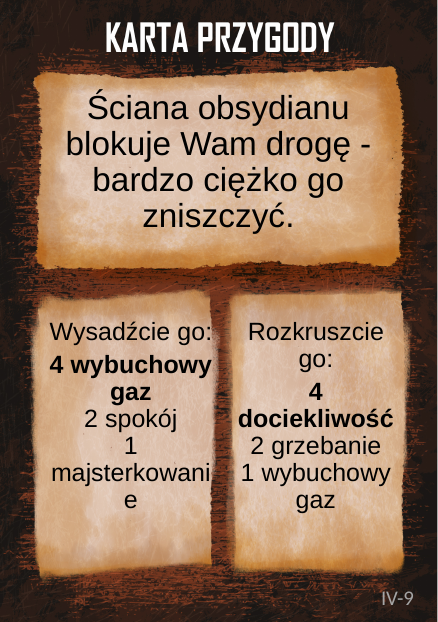

# Ściana obsydianu blokuje Wam drogę - bardzo ciężko go zniszczyć.
Wysadźcie go:
4 wybuchowy gaz
2 spokój
1 majsterkowanie
Rozkruszcie go:
4 dociekliwość
2 grzebanie
1 wybuchowy gaz
IV-9